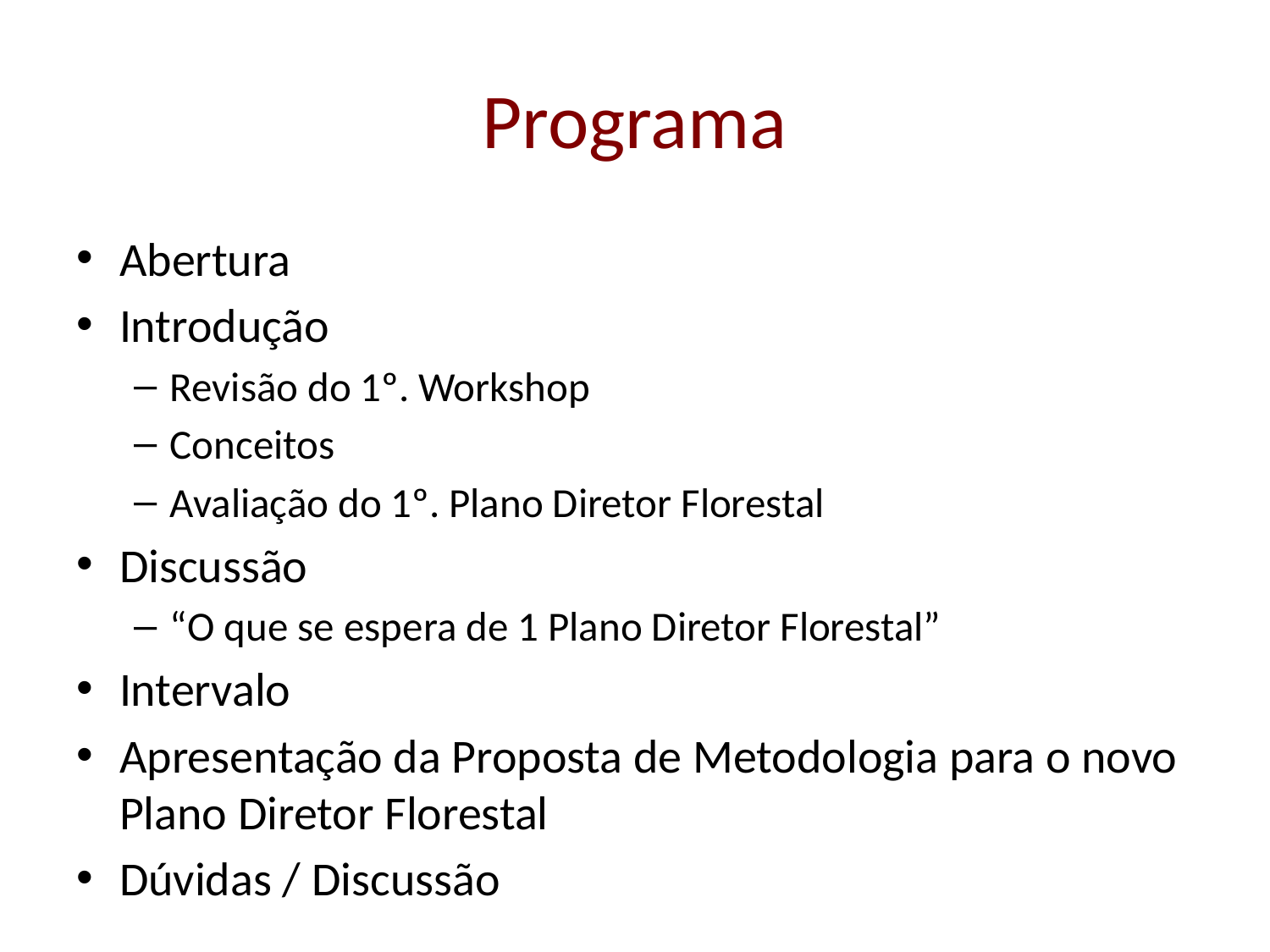

# Programa
Abertura
Introdução
Revisão do 1º. Workshop
Conceitos
Avaliação do 1º. Plano Diretor Florestal
Discussão
“O que se espera de 1 Plano Diretor Florestal”
Intervalo
Apresentação da Proposta de Metodologia para o novo Plano Diretor Florestal
Dúvidas / Discussão